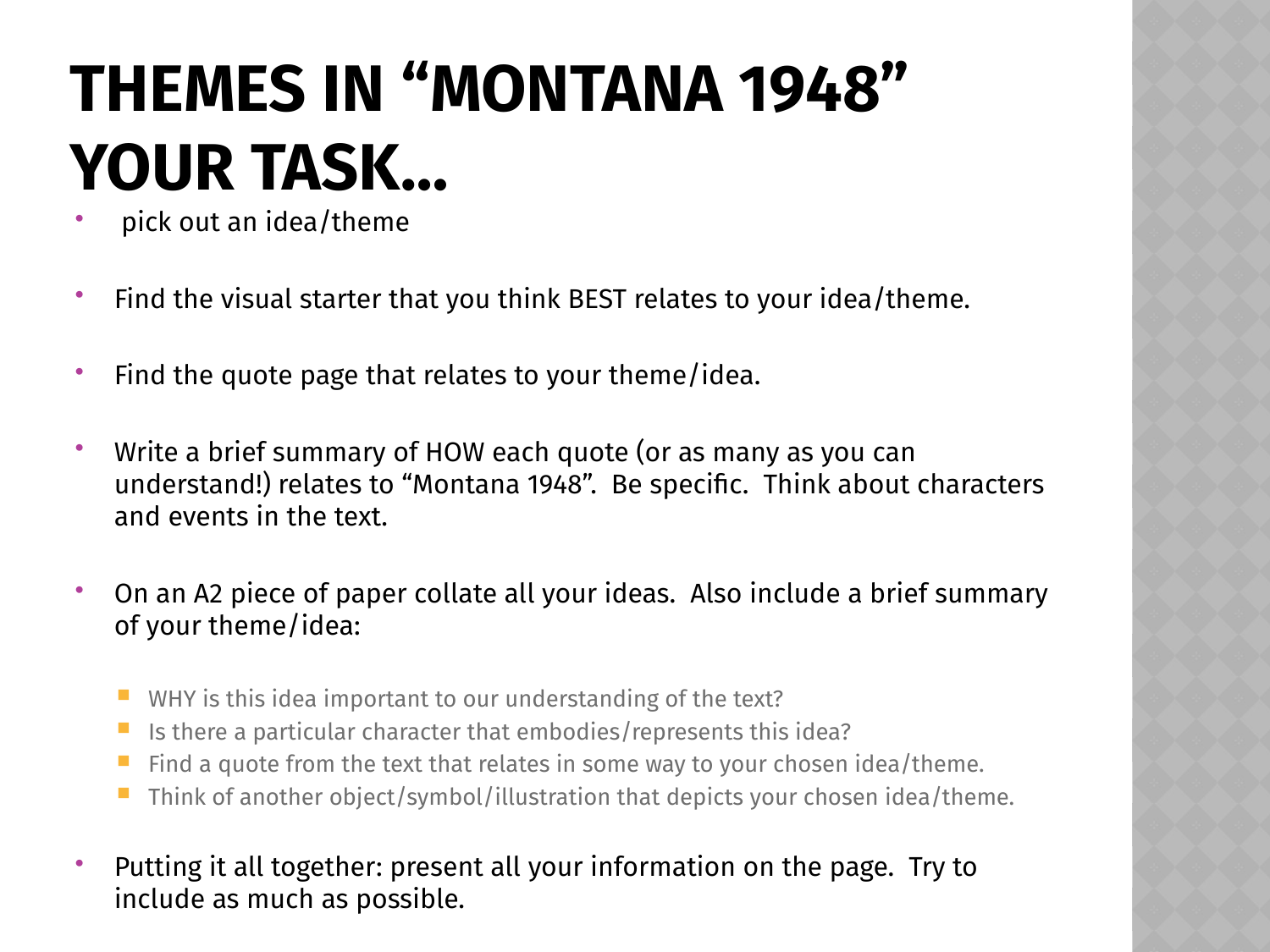

# Themes in “montana 1948” your task…
 pick out an idea/theme

Find the visual starter that you think BEST relates to your idea/theme.

Find the quote page that relates to your theme/idea.

Write a brief summary of HOW each quote (or as many as you can understand!) relates to “Montana 1948”.  Be specific.  Think about characters and events in the text.

On an A2 piece of paper collate all your ideas.  Also include a brief summary of your theme/idea:

WHY is this idea important to our understanding of the text?
Is there a particular character that embodies/represents this idea?
Find a quote from the text that relates in some way to your chosen idea/theme.
Think of another object/symbol/illustration that depicts your chosen idea/theme.

Putting it all together: present all your information on the page.  Try to include as much as possible.